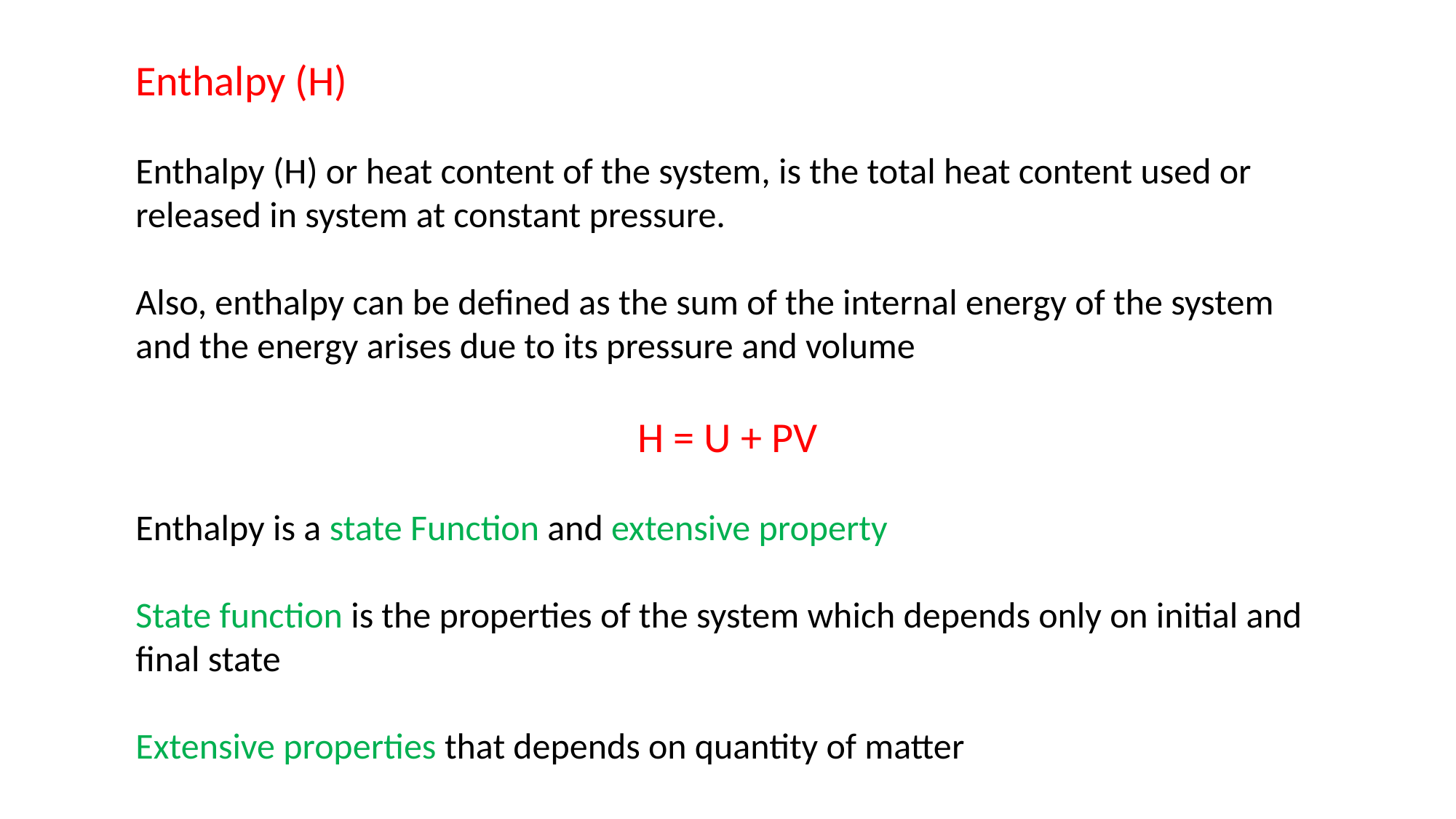

Enthalpy (H)

Enthalpy (H) or heat content of the system, is the total heat content used or released in system at constant pressure.

Also, enthalpy can be defined as the sum of the internal energy of the system and the energy arises due to its pressure and volume

H = U + PV

Enthalpy is a state Function and extensive property

State function is the properties of the system which depends only on initial and final state

Extensive properties that depends on quantity of matter